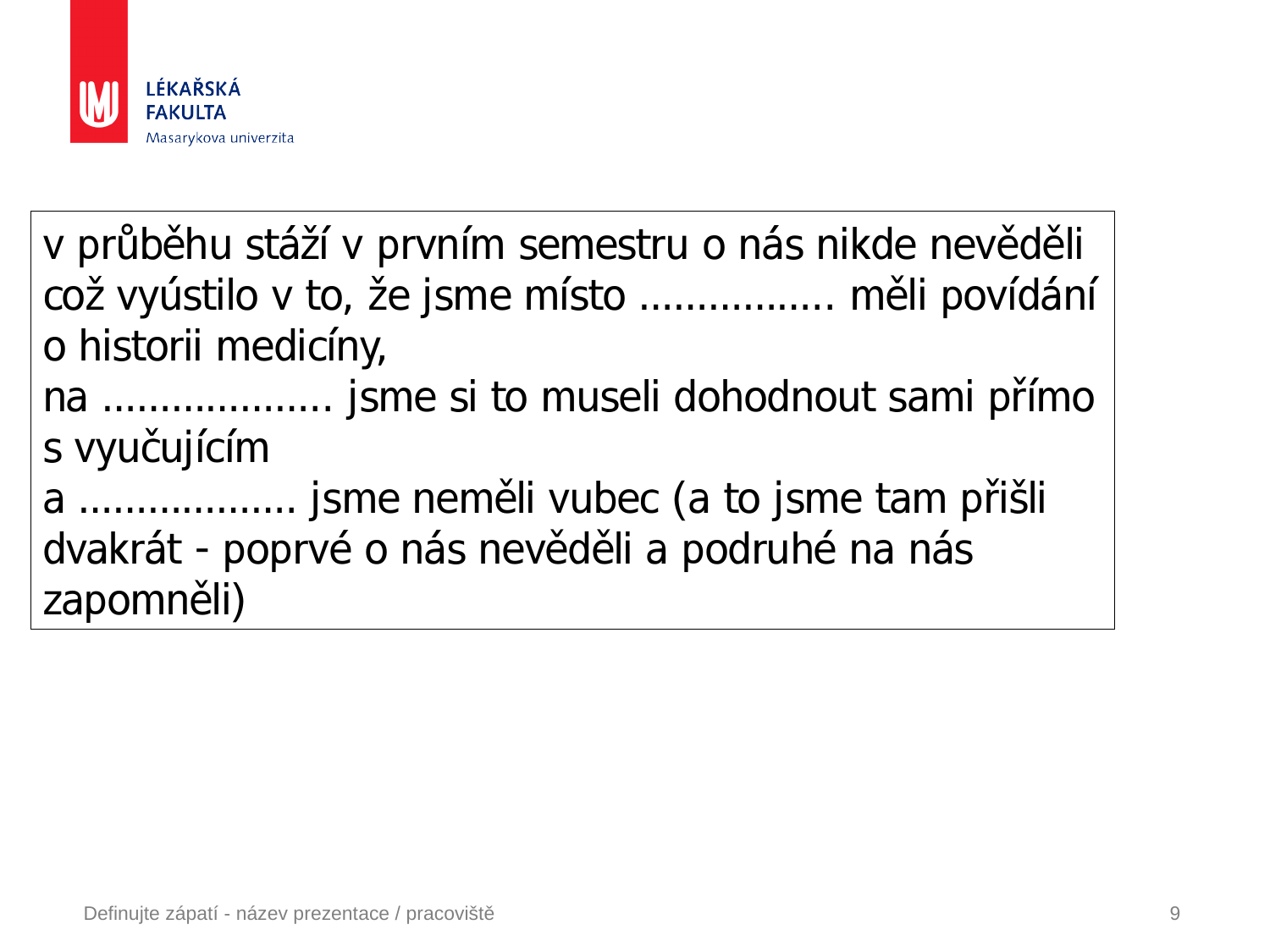

v průběhu stáží v prvním semestru o nás nikde nevěděli což vyústilo v to, že jsme místo …………….. měli povídání o historii medicíny,
na ……………….. jsme si to museli dohodnout sami přímo s vyučujícím
a ………………. jsme neměli vubec (a to jsme tam přišli dvakrát - poprvé o nás nevěděli a podruhé na nás zapomněli)
Definujte zápatí - název prezentace / pracoviště
9